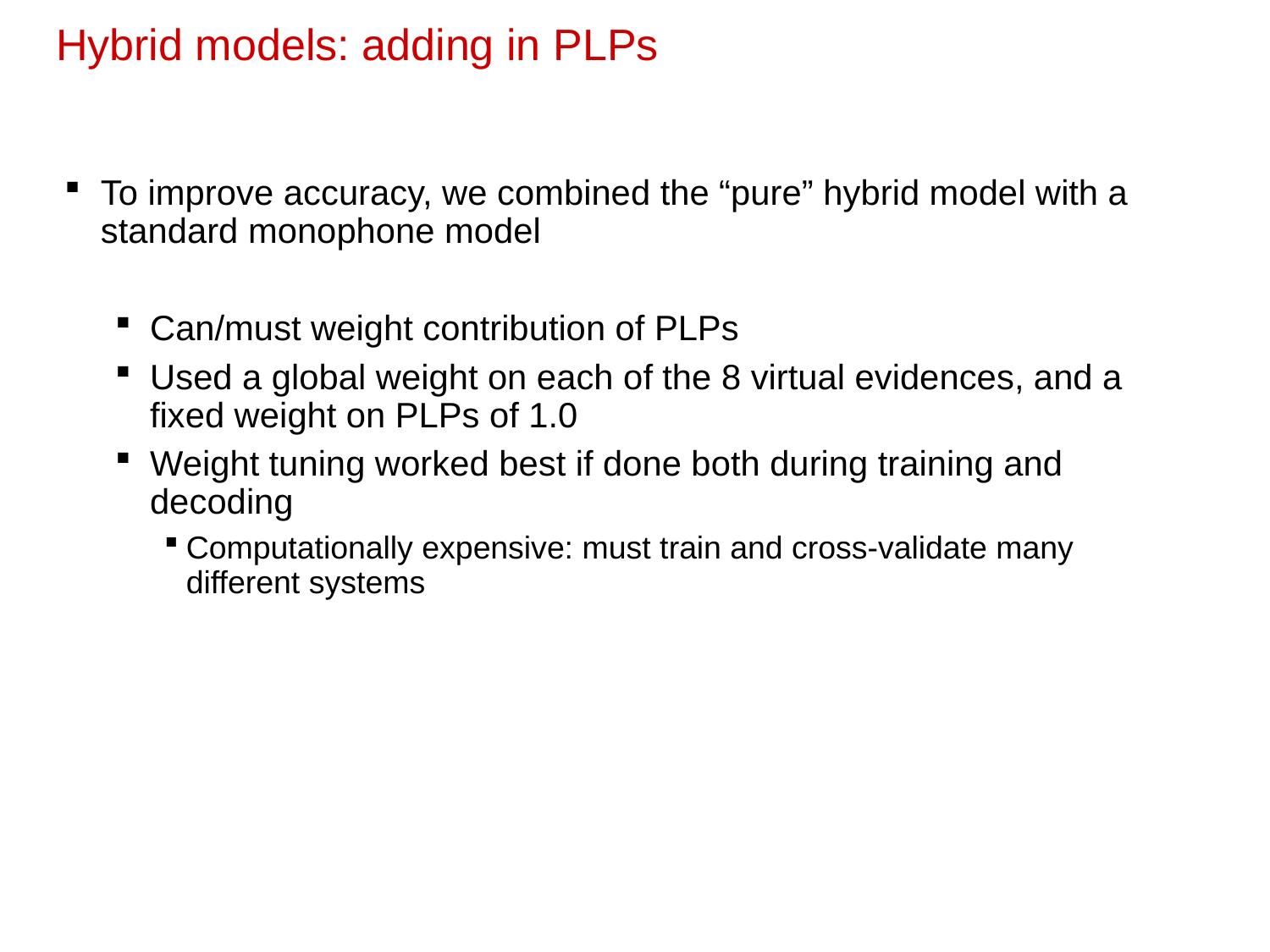

# Hybrid models: adding in PLPs
To improve accuracy, we combined the “pure” hybrid model with a standard monophone model

Can/must weight contribution of PLPs
Used a global weight on each of the 8 virtual evidences, and a fixed weight on PLPs of 1.0
Weight tuning worked best if done both during training and decoding
Computationally expensive: must train and cross-validate many different systems